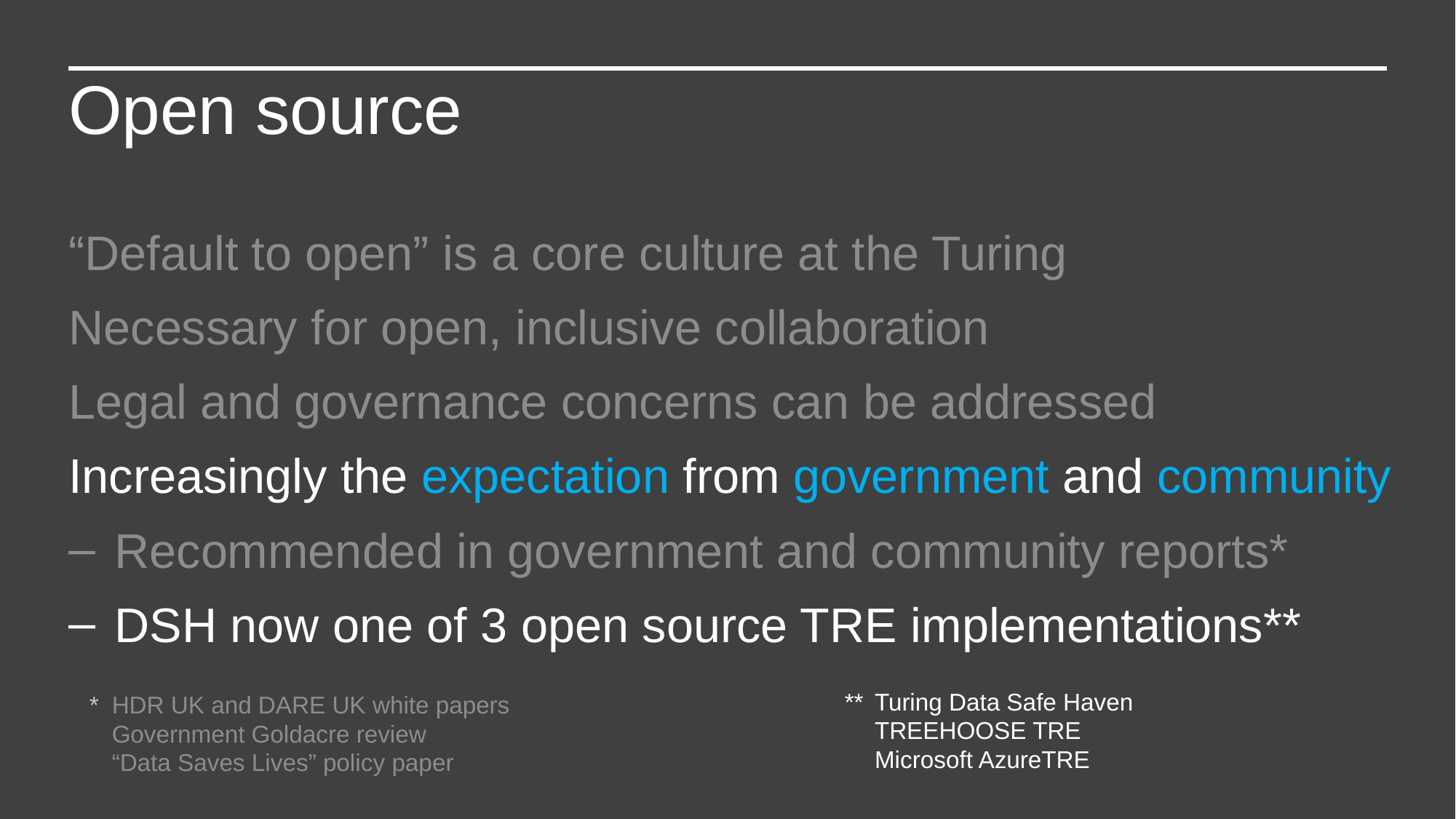

Open source
“Default to open” is a core culture at the Turing
Necessary for open, inclusive collaboration
Legal and governance concerns can be addressed
Increasingly the expectation from government and community
Recommended in government and community reports*
DSH now one of 3 open source TRE implementations**

**
Turing Data Safe Haven
TREEHOOSE TRE
Microsoft AzureTRE
*
HDR UK and DARE UK white papers
Government Goldacre review
“Data Saves Lives” policy paper